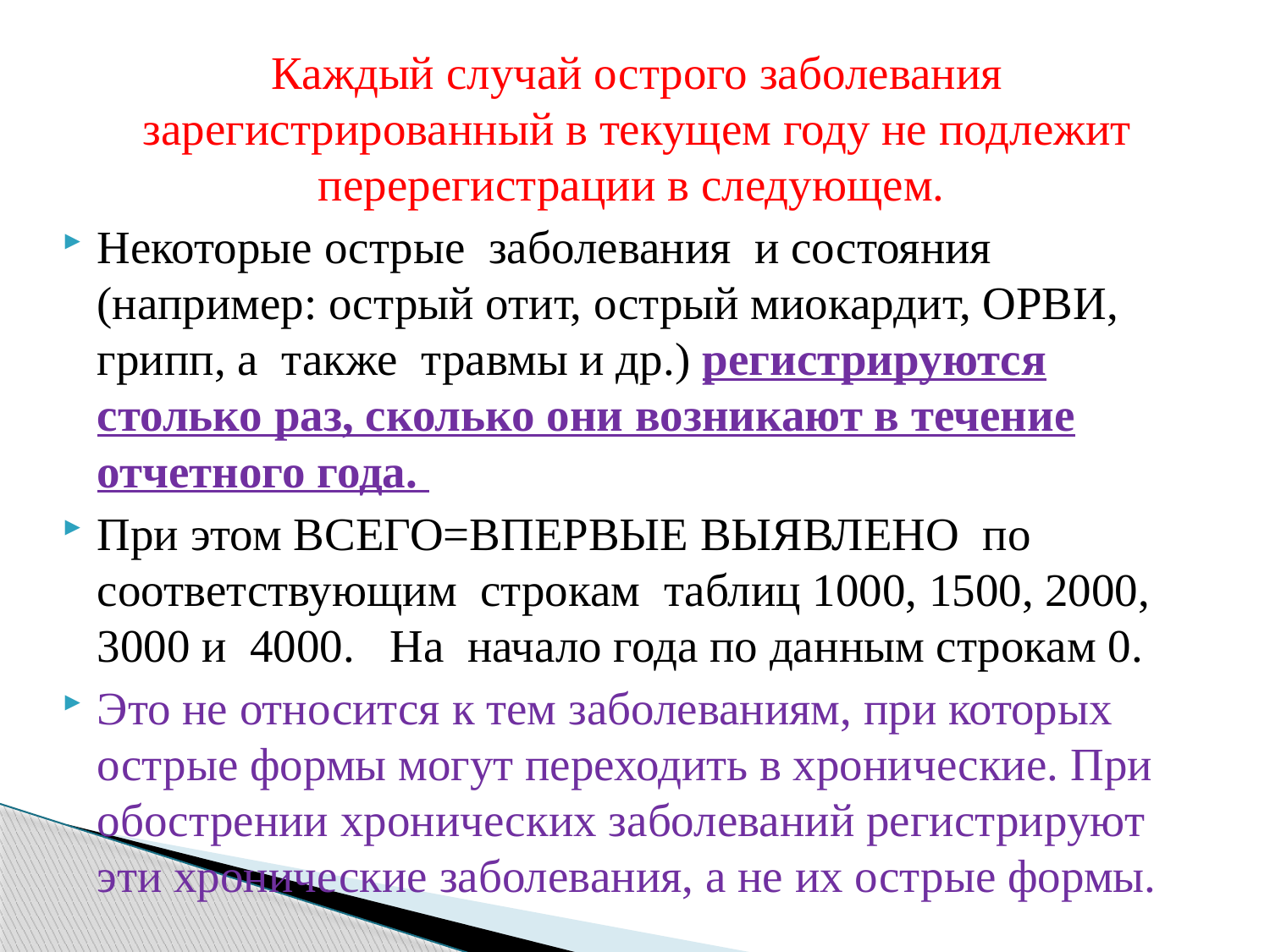

Каждый случай острого заболевания зарегистрированный в текущем году не подлежит перерегистрации в следующем.
Некоторые острые  заболевания  и состояния (например: острый отит, острый миокардит, ОРВИ,  грипп, а  также  травмы и др.) регистрируются столько раз, сколько они возникают в течение отчетного года.
При этом ВСЕГО=ВПЕРВЫЕ ВЫЯВЛЕНО  по  соответствующим  строкам  таблиц 1000, 1500, 2000, 3000 и  4000.   На  начало года по данным строкам 0.
Это не относится к тем заболеваниям, при которых
острые формы могут переходить в хронические. При
обострении хронических заболеваний регистрируют эти хронические заболевания, а не их острые формы.